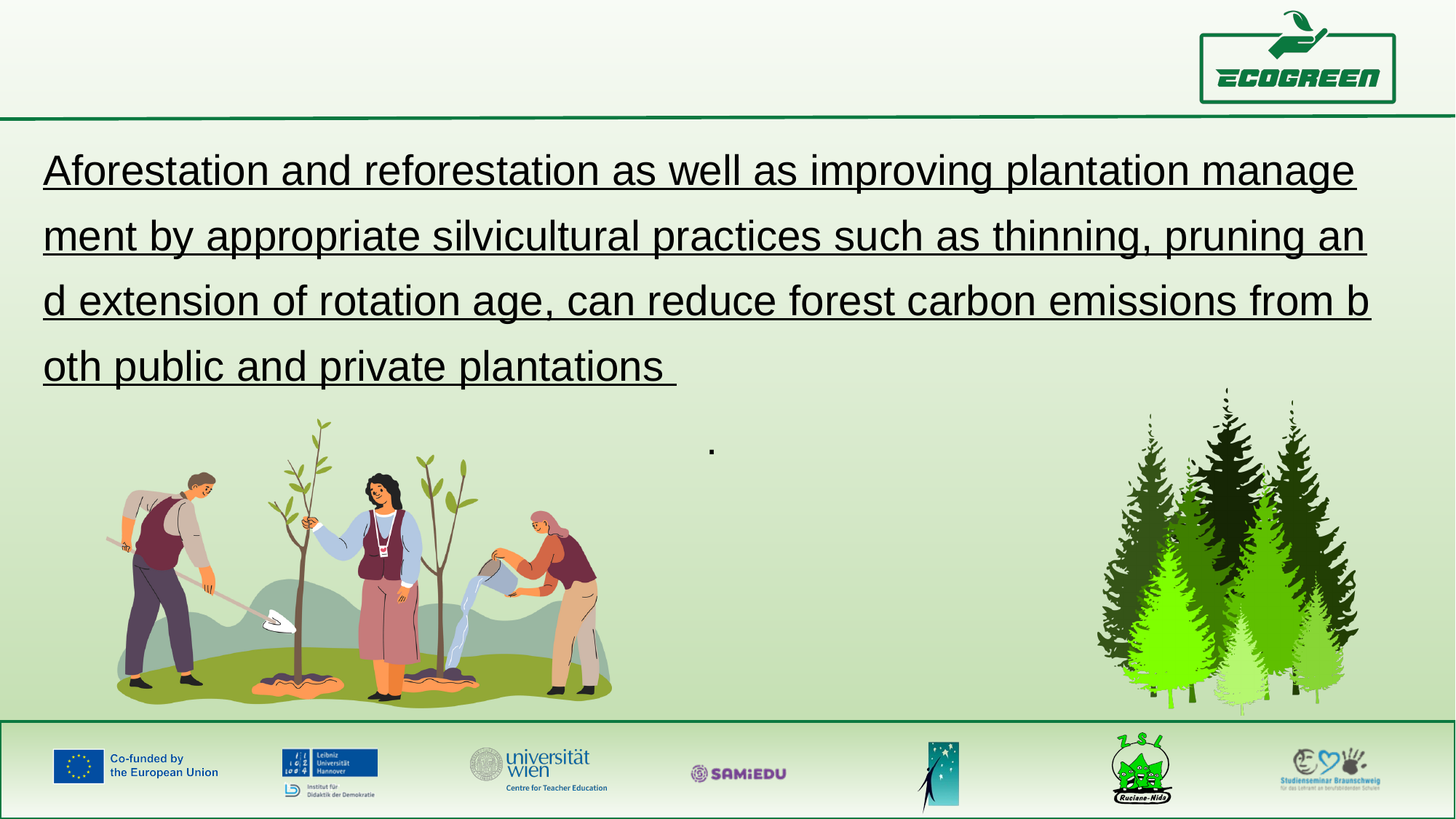

Aforestation and reforestation as well as improving plantation management by appropriate silvicultural practices such as thinning, pruning and extension of rotation age, can reduce forest carbon emissions from both public and private plantations .